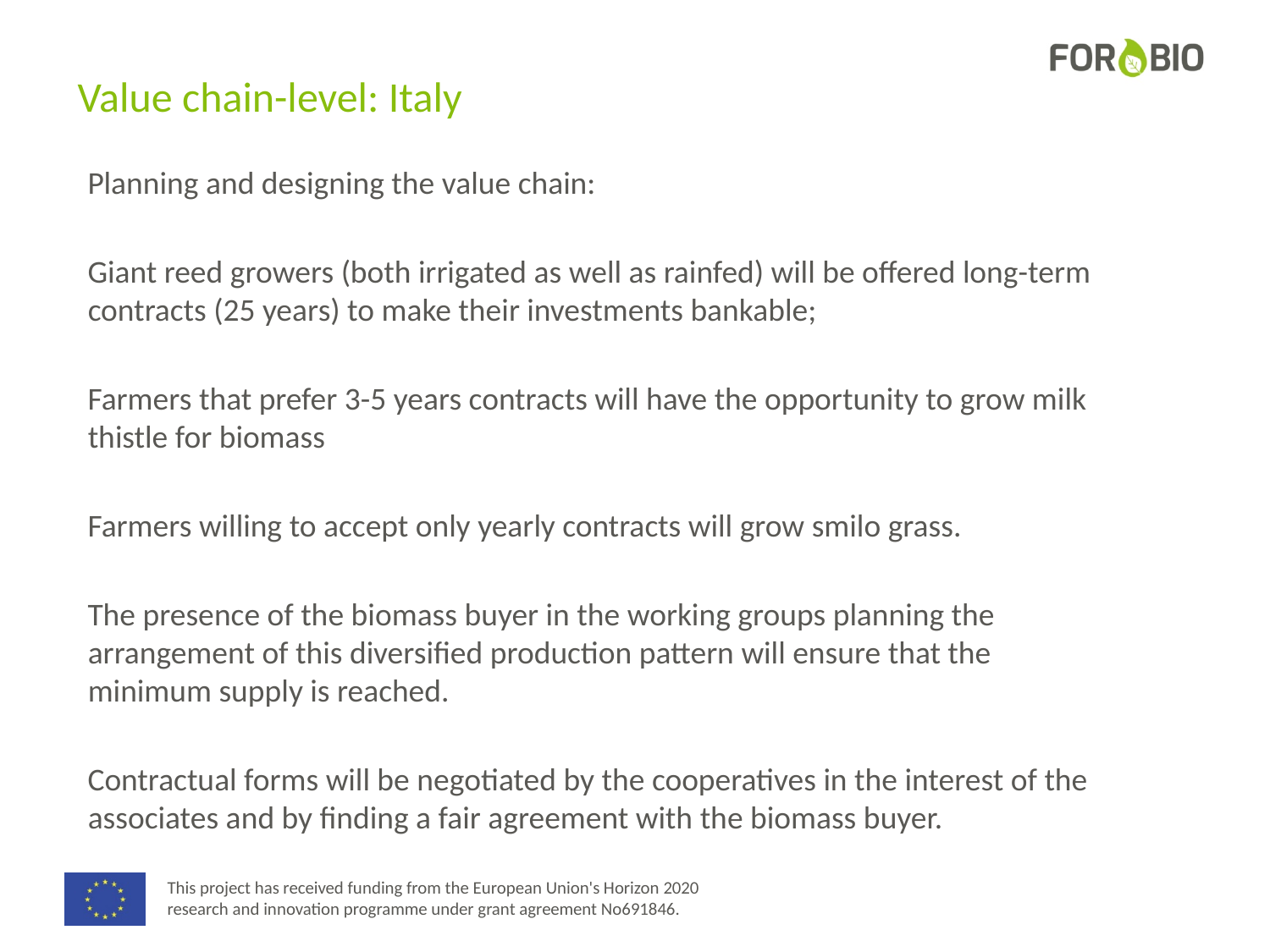

# Value chain-level: Italy
Planning and designing the value chain:

Giant reed growers (both irrigated as well as rainfed) will be offered long-term contracts (25 years) to make their investments bankable;

Farmers that prefer 3-5 years contracts will have the opportunity to grow milk thistle for biomass

Farmers willing to accept only yearly contracts will grow smilo grass.

The presence of the biomass buyer in the working groups planning the arrangement of this diversified production pattern will ensure that the minimum supply is reached.

Contractual forms will be negotiated by the cooperatives in the interest of the associates and by finding a fair agreement with the biomass buyer.